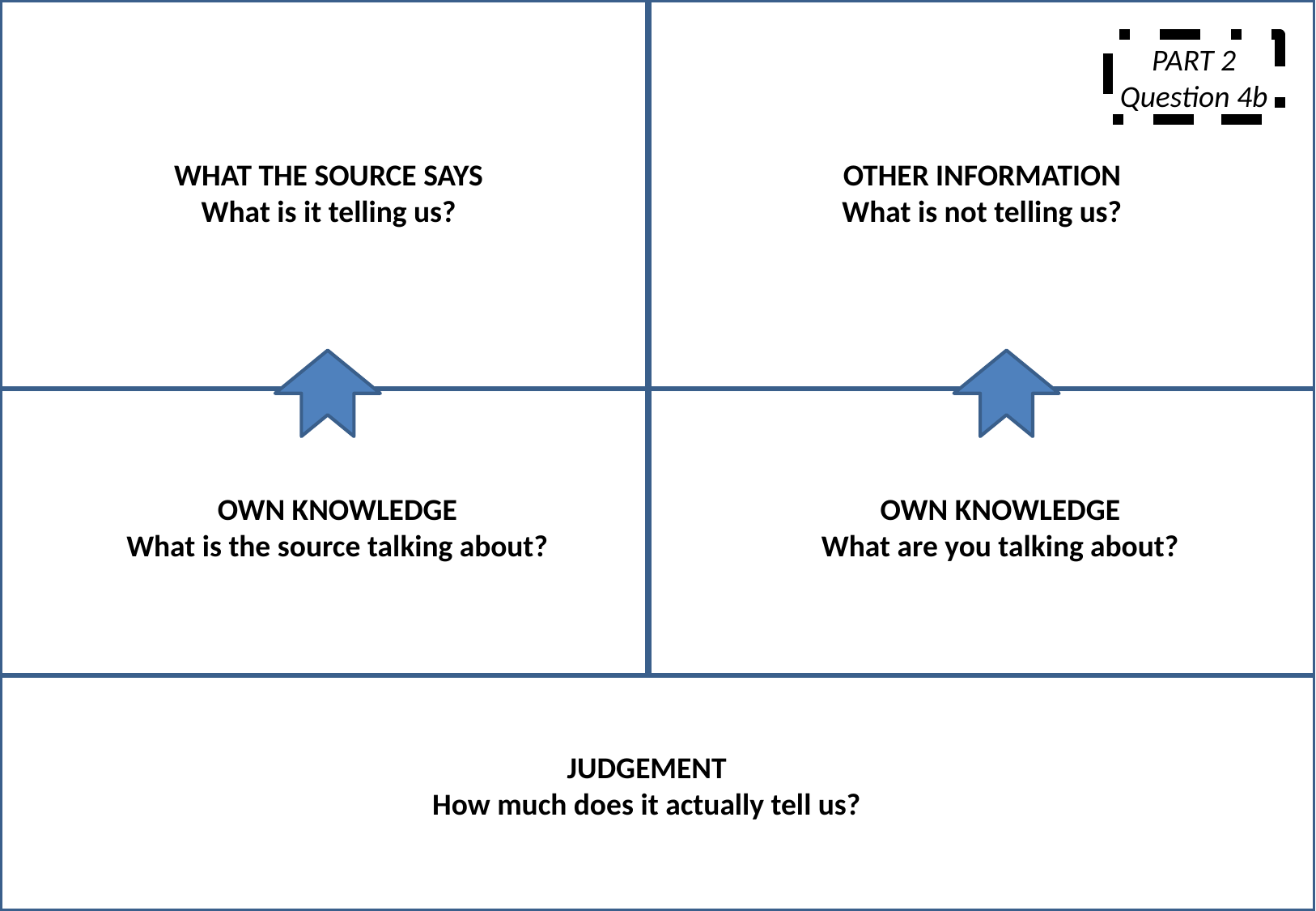

PART 2
Question 4b
WHAT THE SOURCE SAYS
What is it telling us?
OTHER INFORMATION
What is not telling us?

OWN KNOWLEDGE
What is the source talking about?
OWN KNOWLEDGE
What are you talking about?

JUDGEMENT
How much does it actually tell us?